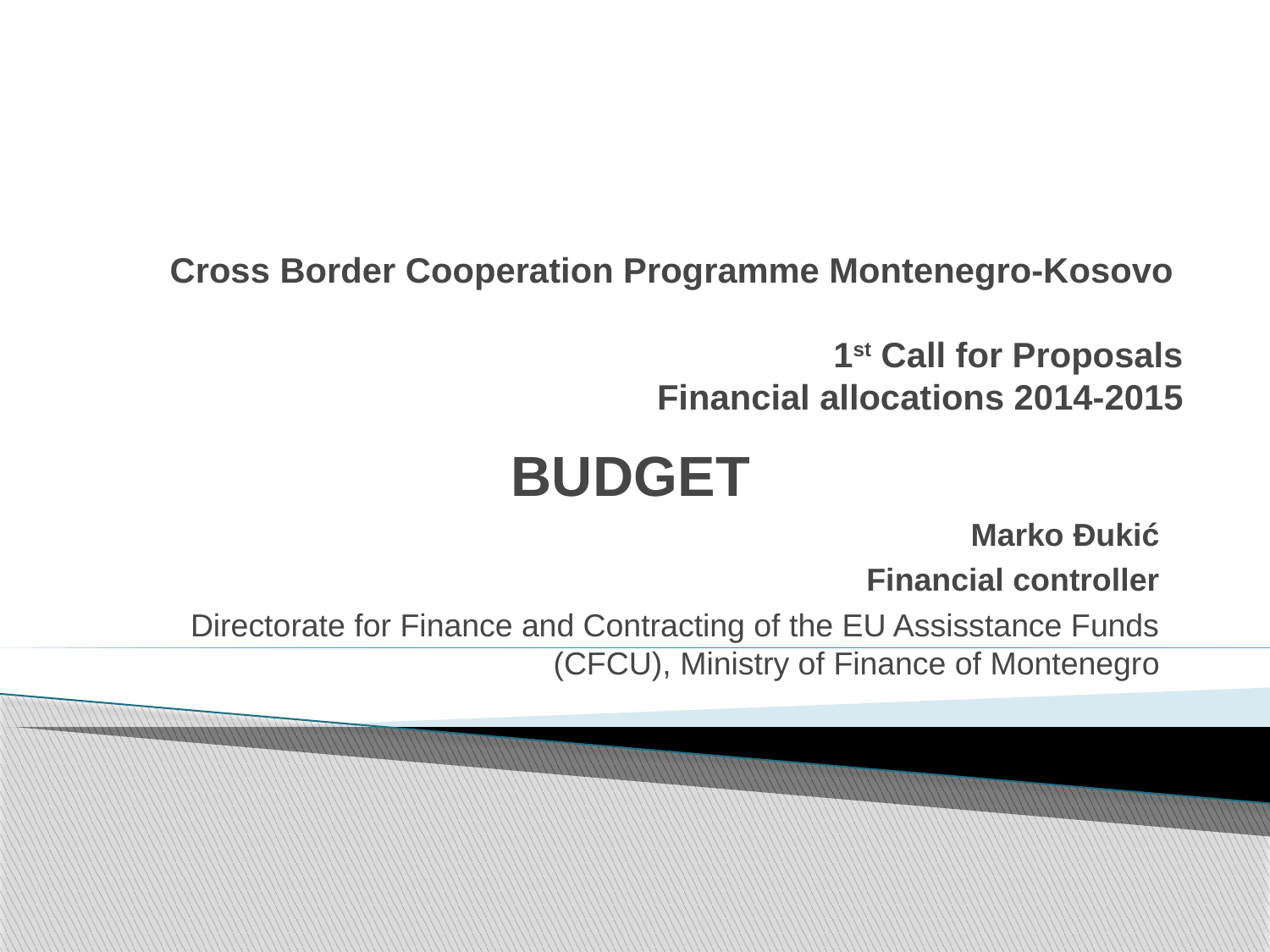

# Cross Border Cooperation Programme Montenegro-Kosovo 1st Call for Proposals Financial allocations 2014-2015
BUDGET
Marko Đukić
Financial controller
Directorate for Finance and Contracting of the EU Assisstance Funds (CFCU), Ministry of Finance of Montenegro